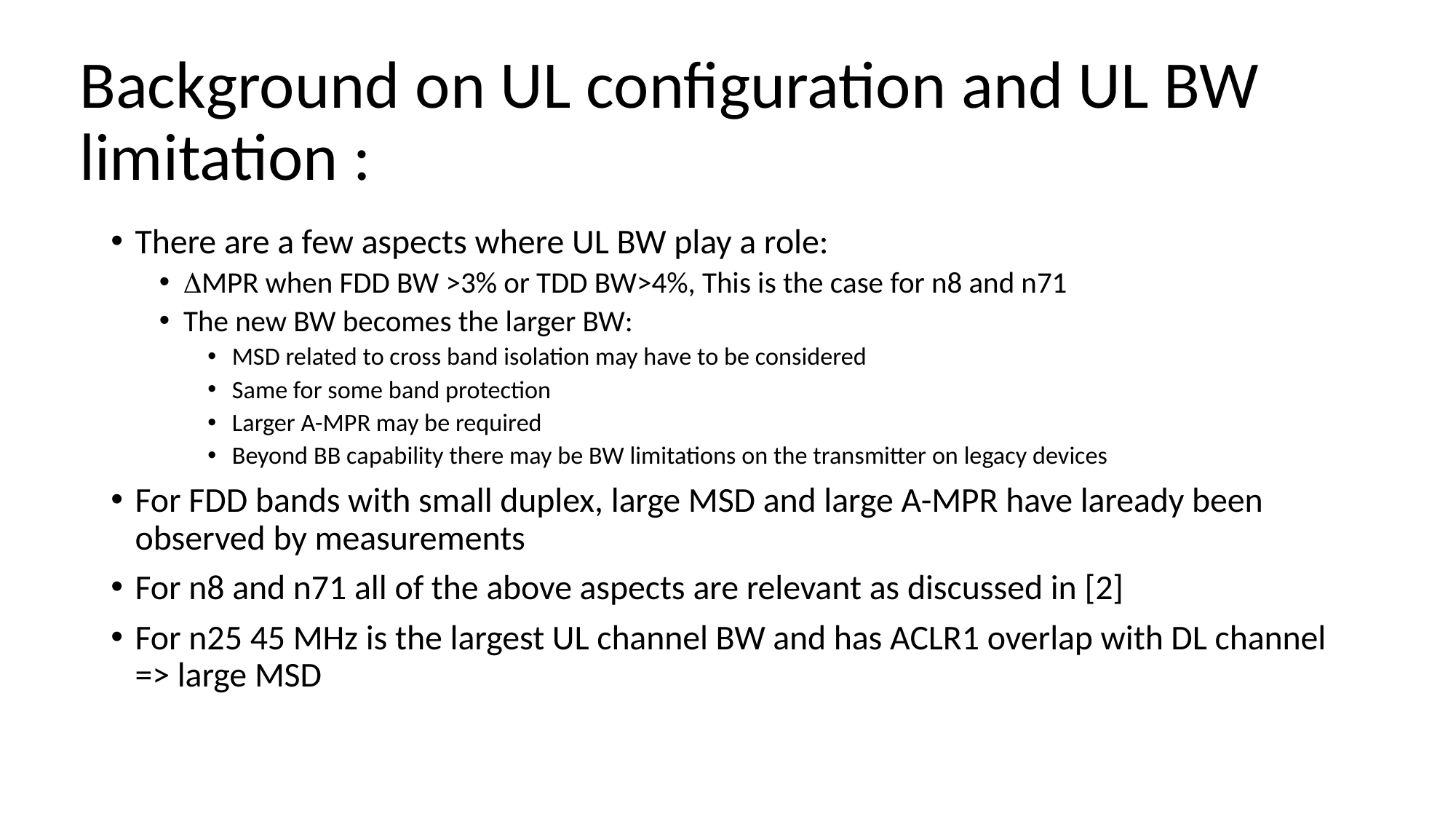

# Background on UL configuration and UL BW limitation :
There are a few aspects where UL BW play a role:
ΔMPR when FDD BW >3% or TDD BW>4%, This is the case for n8 and n71
The new BW becomes the larger BW:
MSD related to cross band isolation may have to be considered
Same for some band protection
Larger A-MPR may be required
Beyond BB capability there may be BW limitations on the transmitter on legacy devices
For FDD bands with small duplex, large MSD and large A-MPR have laready been observed by measurements
For n8 and n71 all of the above aspects are relevant as discussed in [2]
For n25 45 MHz is the largest UL channel BW and has ACLR1 overlap with DL channel => large MSD